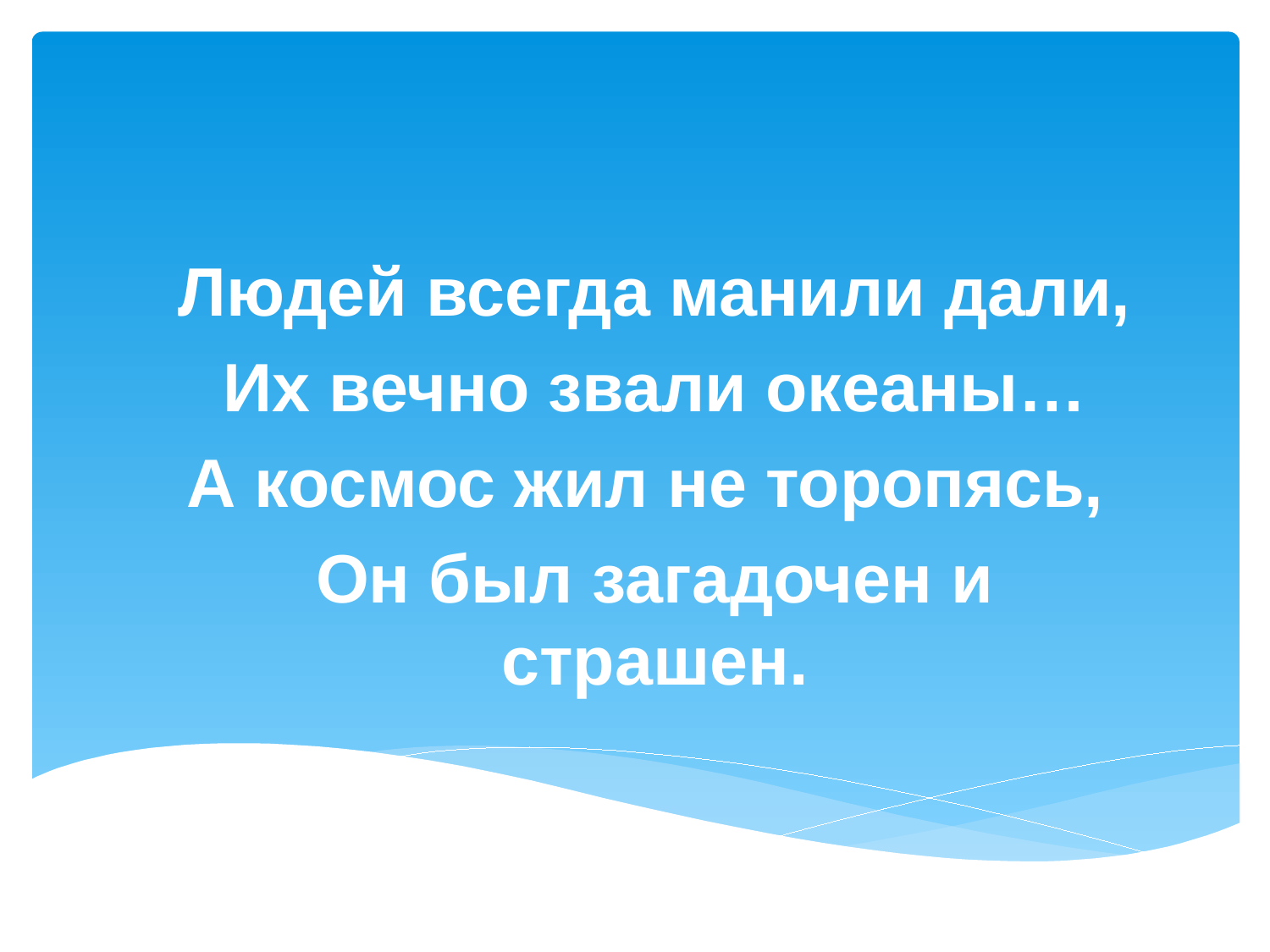

Людей всегда манили дали,
Их вечно звали океаны…
А космос жил не торопясь,
Он был загадочен и страшен.